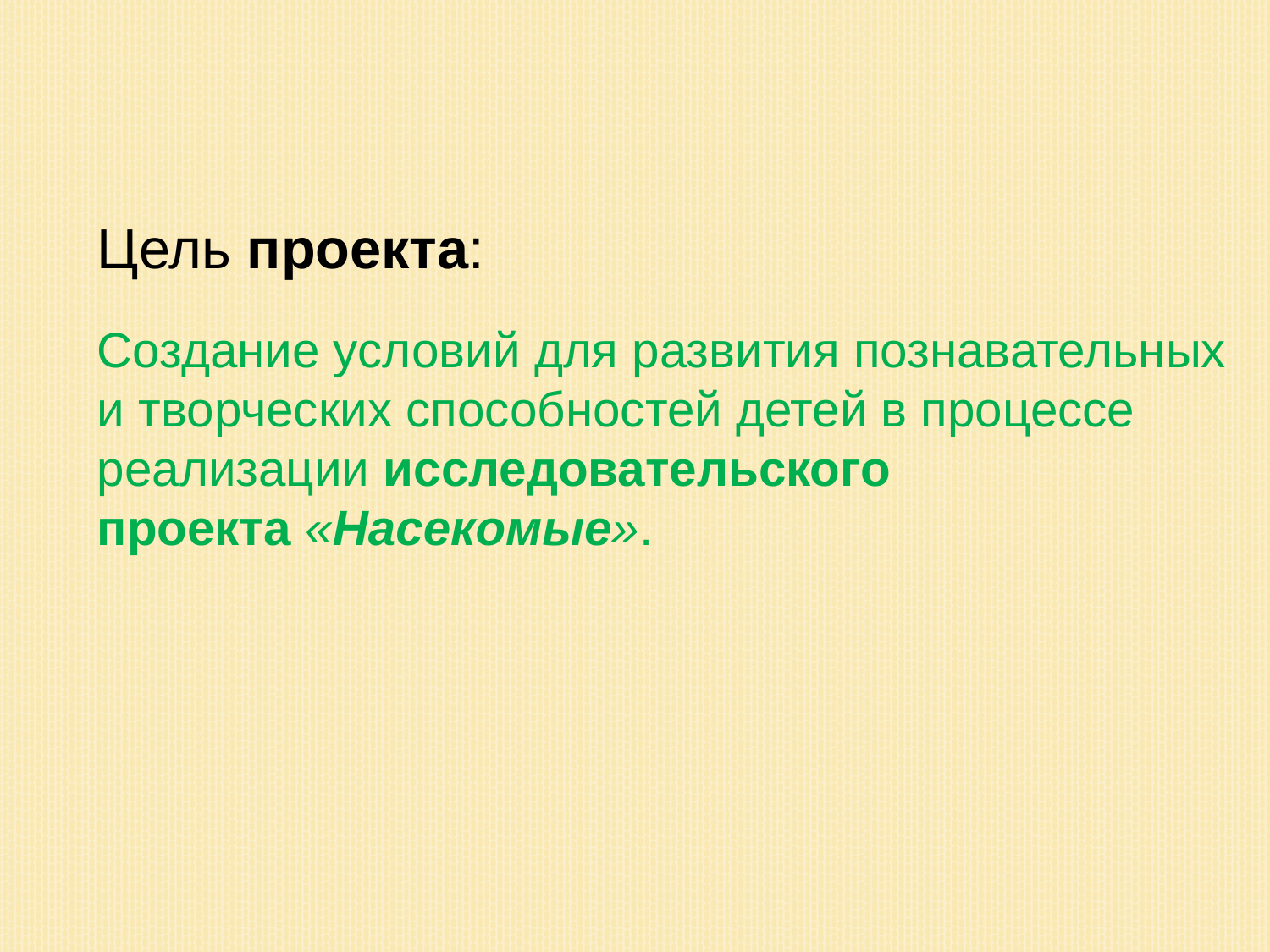

Цель проекта:

Создание условий для развития познавательных и творческих способностей детей в процессе реализации исследовательского проекта «Насекомые».